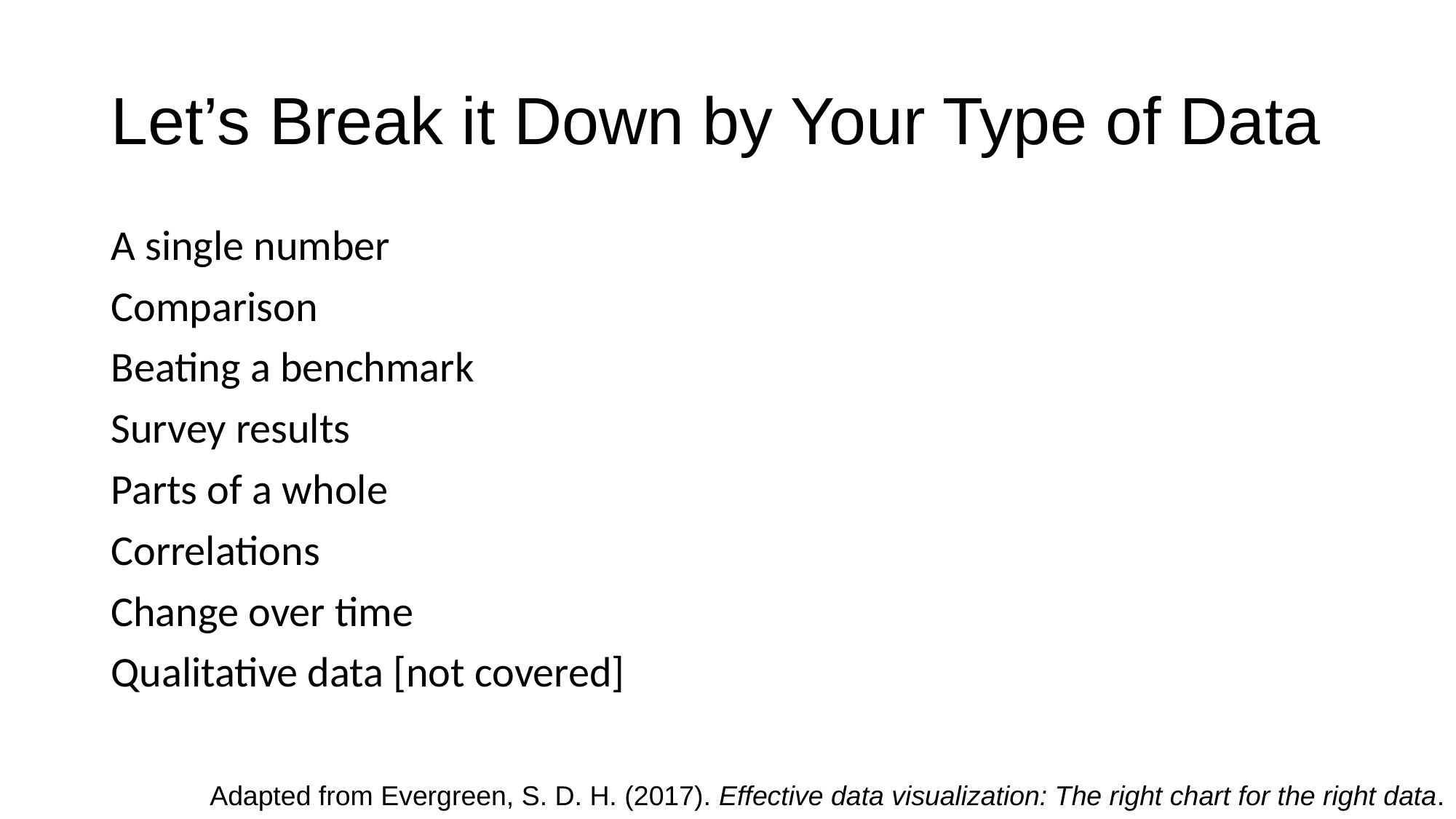

# Let’s Break it Down by Your Type of Data
A single number
Comparison
Beating a benchmark
Survey results
Parts of a whole
Correlations
Change over time
Qualitative data [not covered]
Adapted from Evergreen, S. D. H. (2017). Effective data visualization: The right chart for the right data.